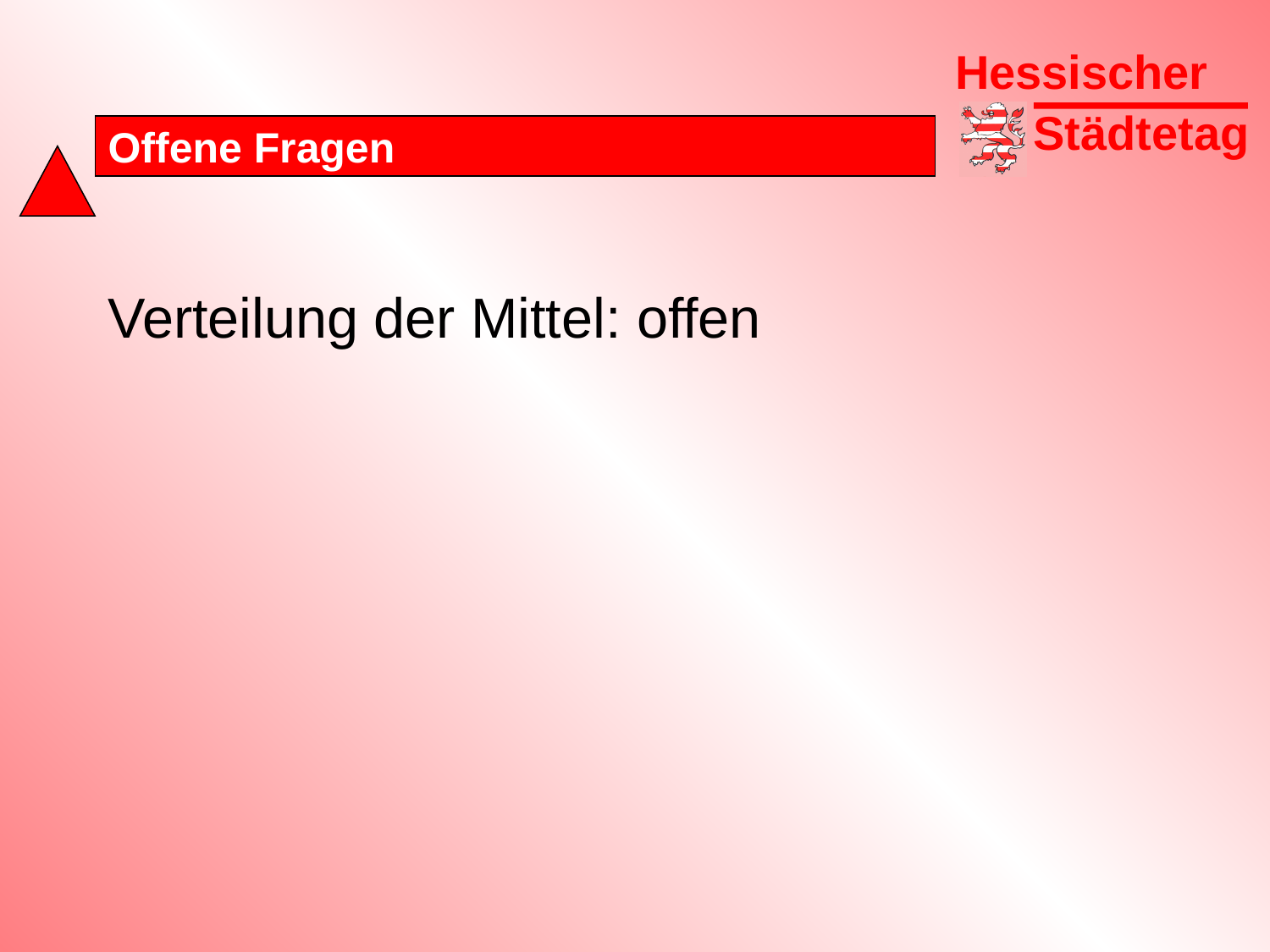

# Offene Fragen
Verteilung der Mittel: offen